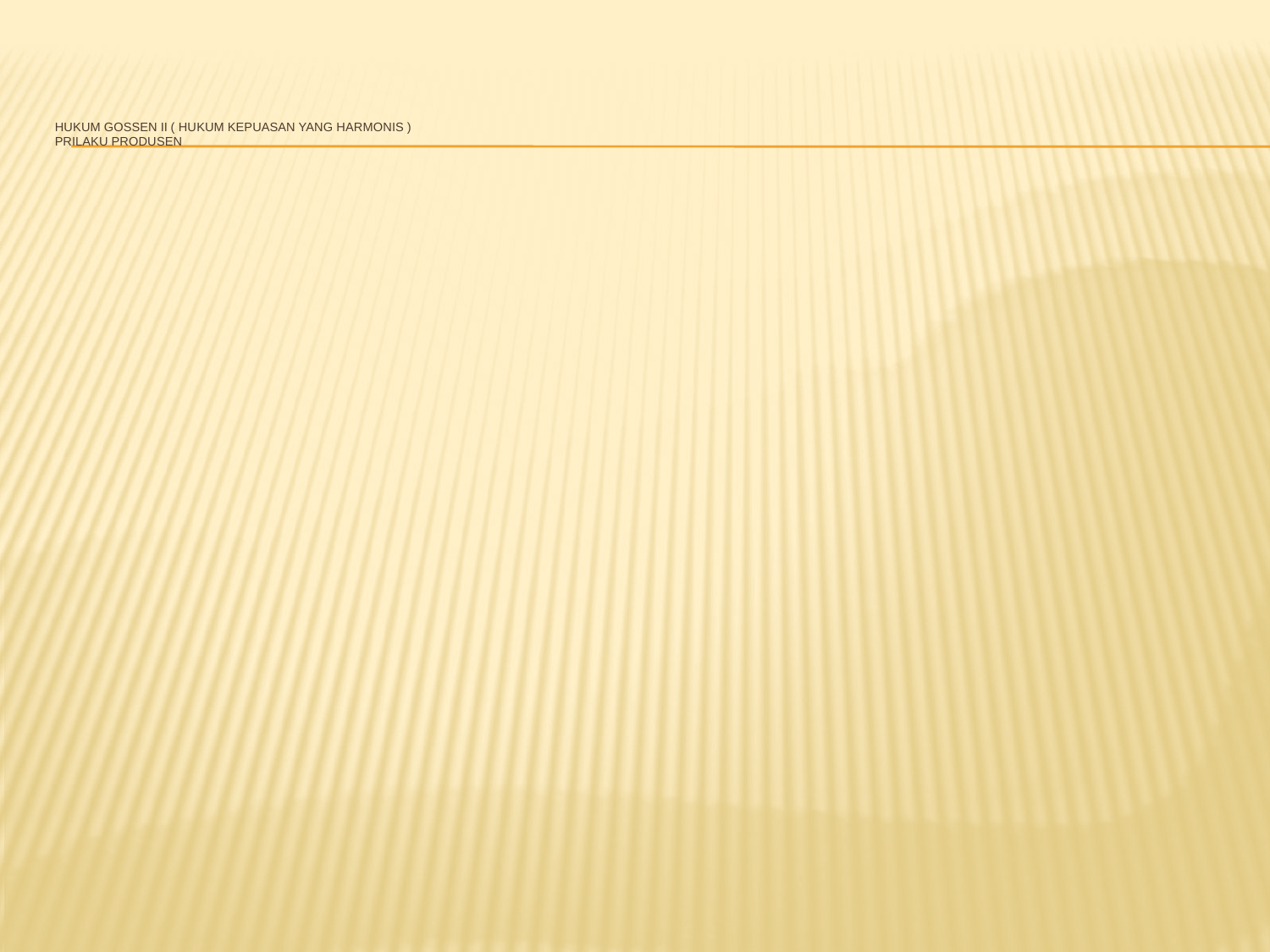

# Hukum Gossen II ( hukum kepuasan yang harmonis ) Prilaku produsen